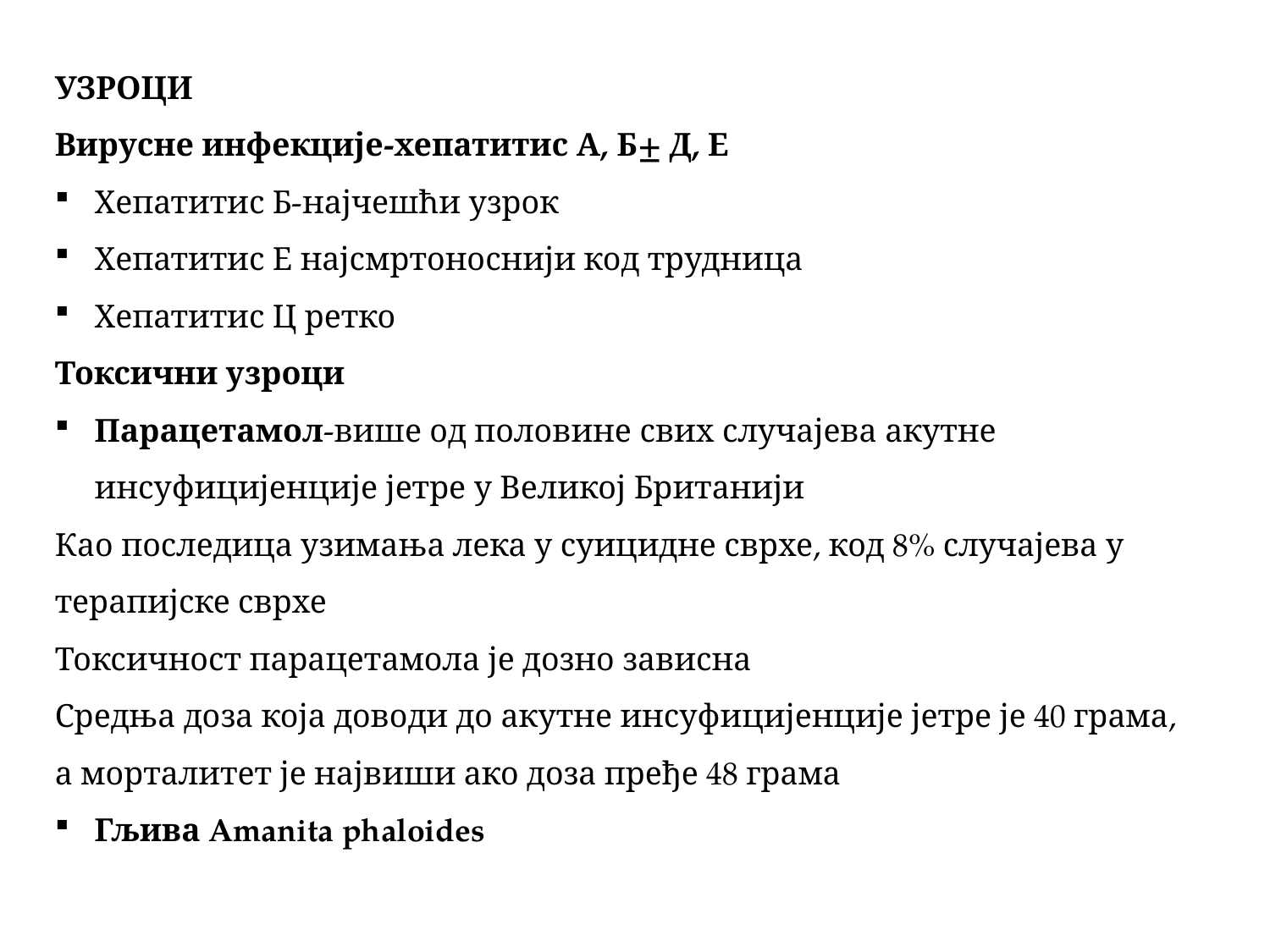

УЗРОЦИ
Вирусне инфекције-хепатитис А, Б± Д, Е
Хепатитис Б-најчешћи узрок
Хепатитис Е најсмртоноснији код трудница
Хепатитис Ц ретко
Токсични узроци
Парацетамол-више од половине свих случајева акутне инсуфицијенције јетре у Великој Британији
Као последица узимања лека у суицидне сврхе, код 8% случајева у терапијске сврхе
Токсичност парацетамола је дозно зависна
Средња доза која доводи до акутне инсуфицијенције јетре је 40 грама, а морталитет је највиши ако доза пређе 48 грама
Гљива Amanita phaloides